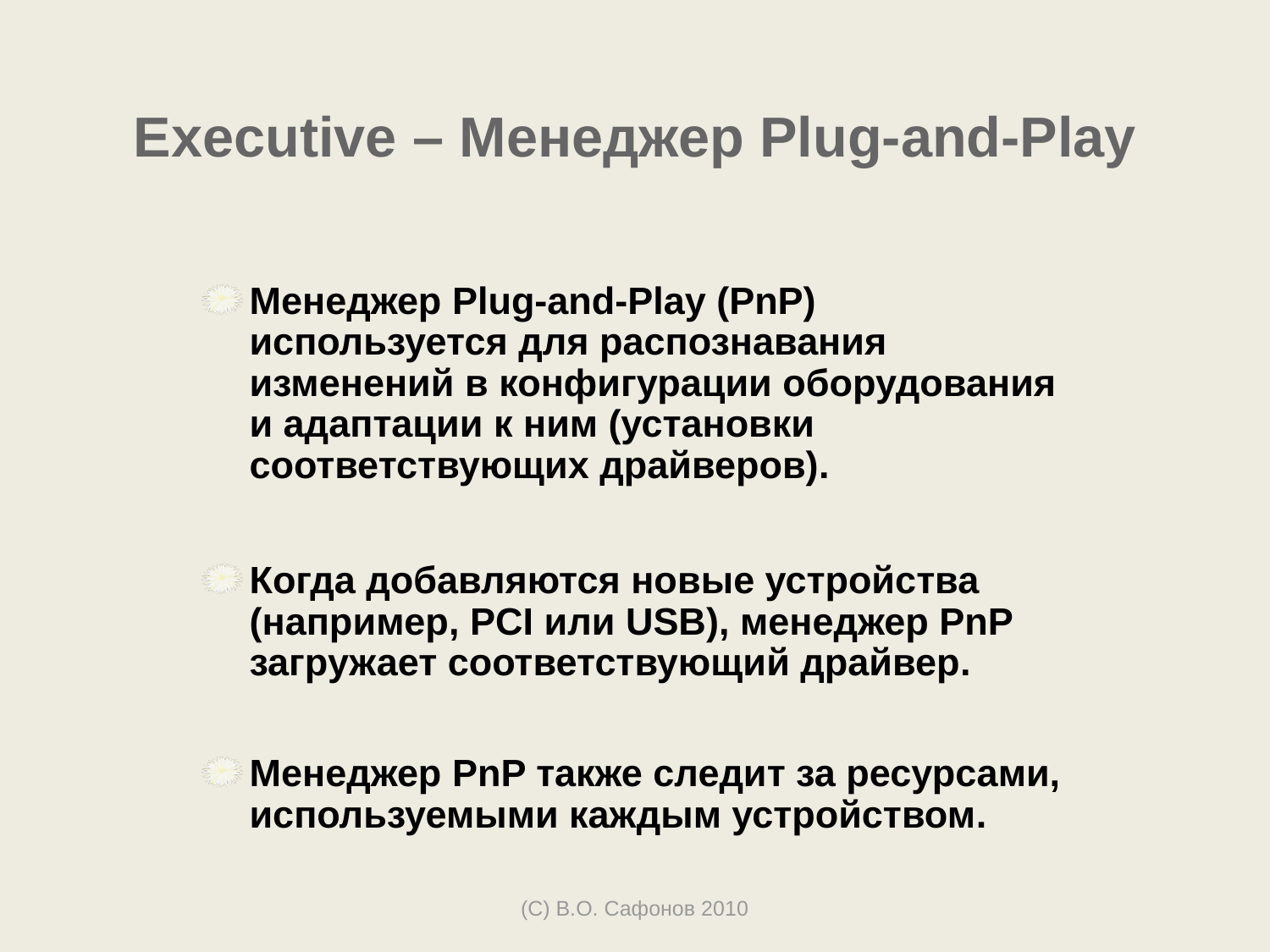

# Executive – Менеджер Plug-and-Play
Менеджер Plug-and-Play (PnP) используется для распознавания изменений в конфигурации оборудования и адаптации к ним (установки соответствующих драйверов).
Когда добавляются новые устройства (например, PCI или USB), менеджер PnP загружает соответствующий драйвер.
Менеджер PnP также следит за ресурсами, используемыми каждым устройством.
(С) В.О. Сафонов 2010